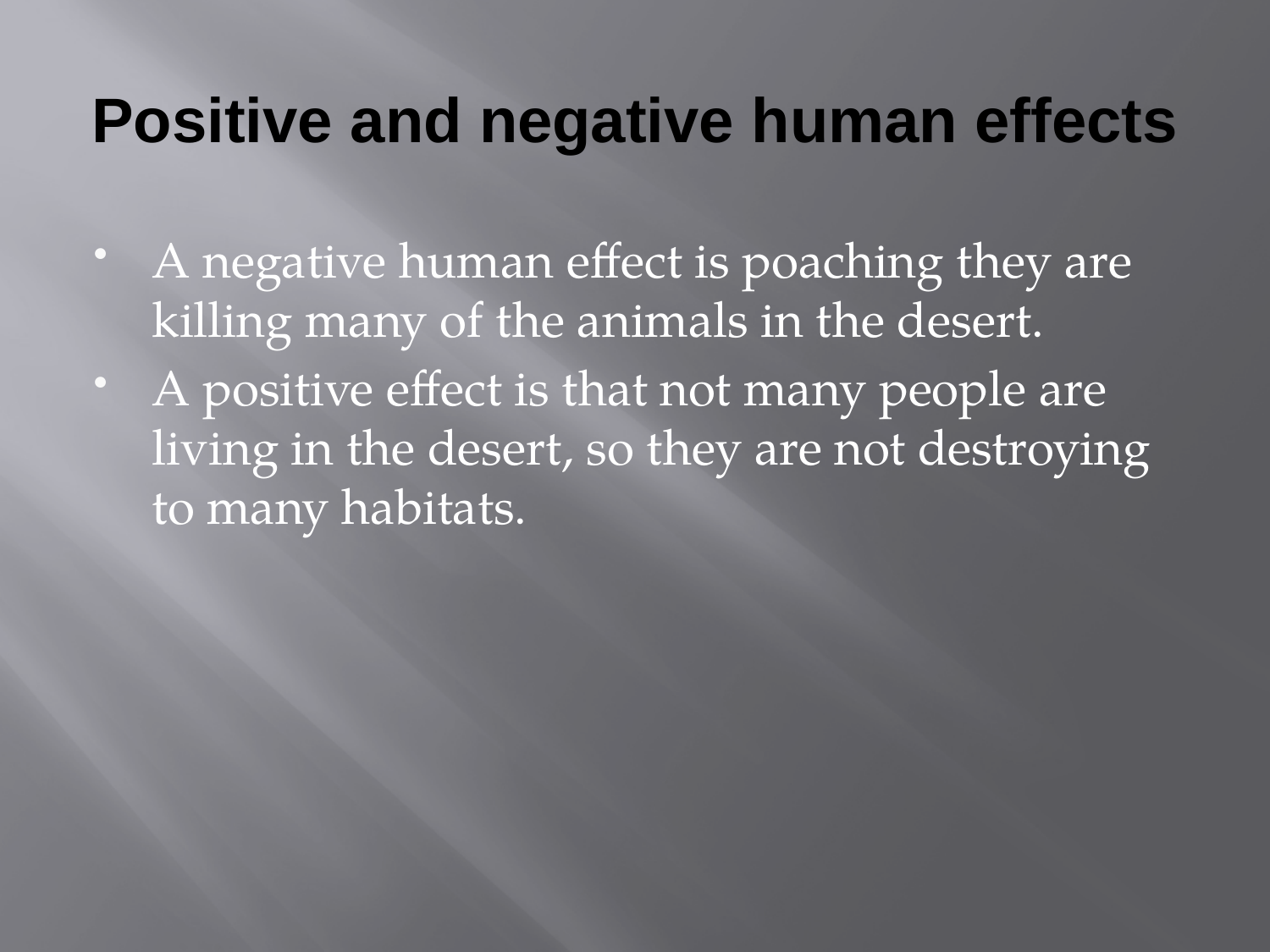

# Positive and negative human effects
A negative human effect is poaching they are killing many of the animals in the desert.
A positive effect is that not many people are living in the desert, so they are not destroying to many habitats.